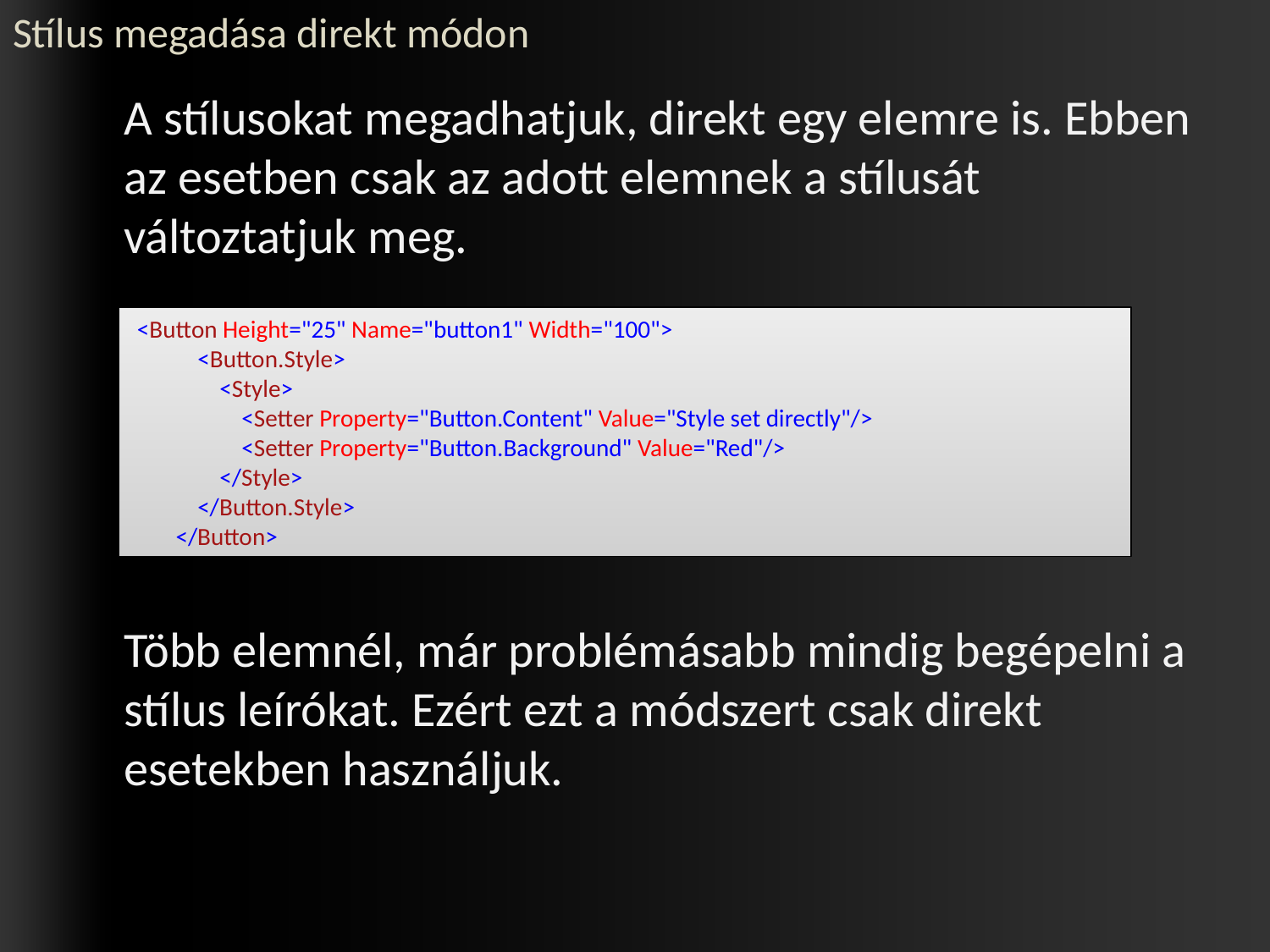

# Stílus megadása direkt módon
	A stílusokat megadhatjuk, direkt egy elemre is. Ebben az esetben csak az adott elemnek a stílusát változtatjuk meg.

	Több elemnél, már problémásabb mindig begépelni a stílus leírókat. Ezért ezt a módszert csak direkt esetekben használjuk.
 <Button Height="25" Name="button1" Width="100">
            <Button.Style>
                <Style>
                    <Setter Property="Button.Content" Value="Style set directly"/>
                    <Setter Property="Button.Background" Value="Red"/>
                </Style>
            </Button.Style>
        </Button>